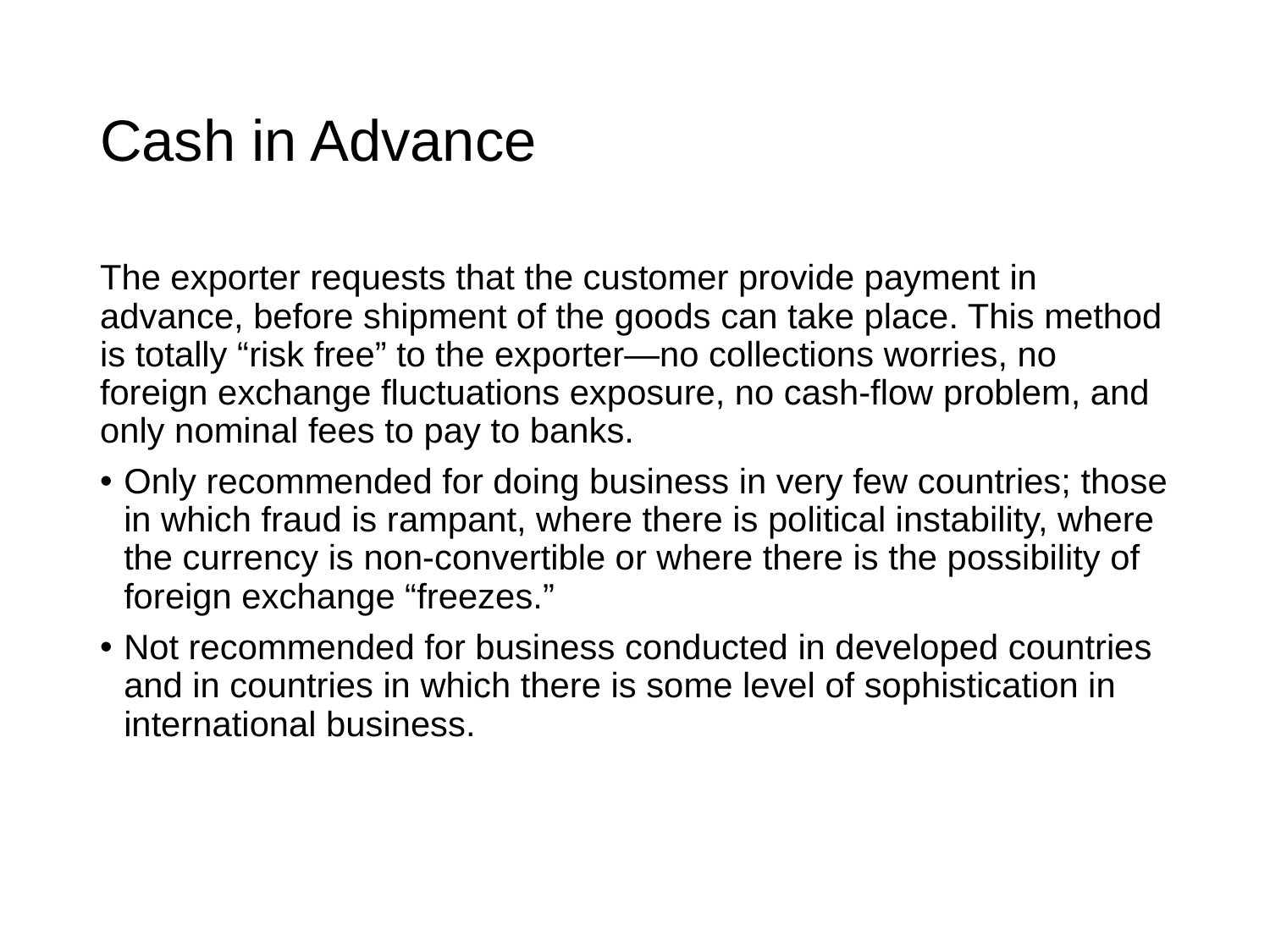

# Cash in Advance
The exporter requests that the customer provide payment in advance, before shipment of the goods can take place. This method is totally “risk free” to the exporter—no collections worries, no foreign exchange fluctuations exposure, no cash-flow problem, and only nominal fees to pay to banks.
Only recommended for doing business in very few countries; those in which fraud is rampant, where there is political instability, where the currency is non-convertible or where there is the possibility of foreign exchange “freezes.”
Not recommended for business conducted in developed countries and in countries in which there is some level of sophistication in international business.